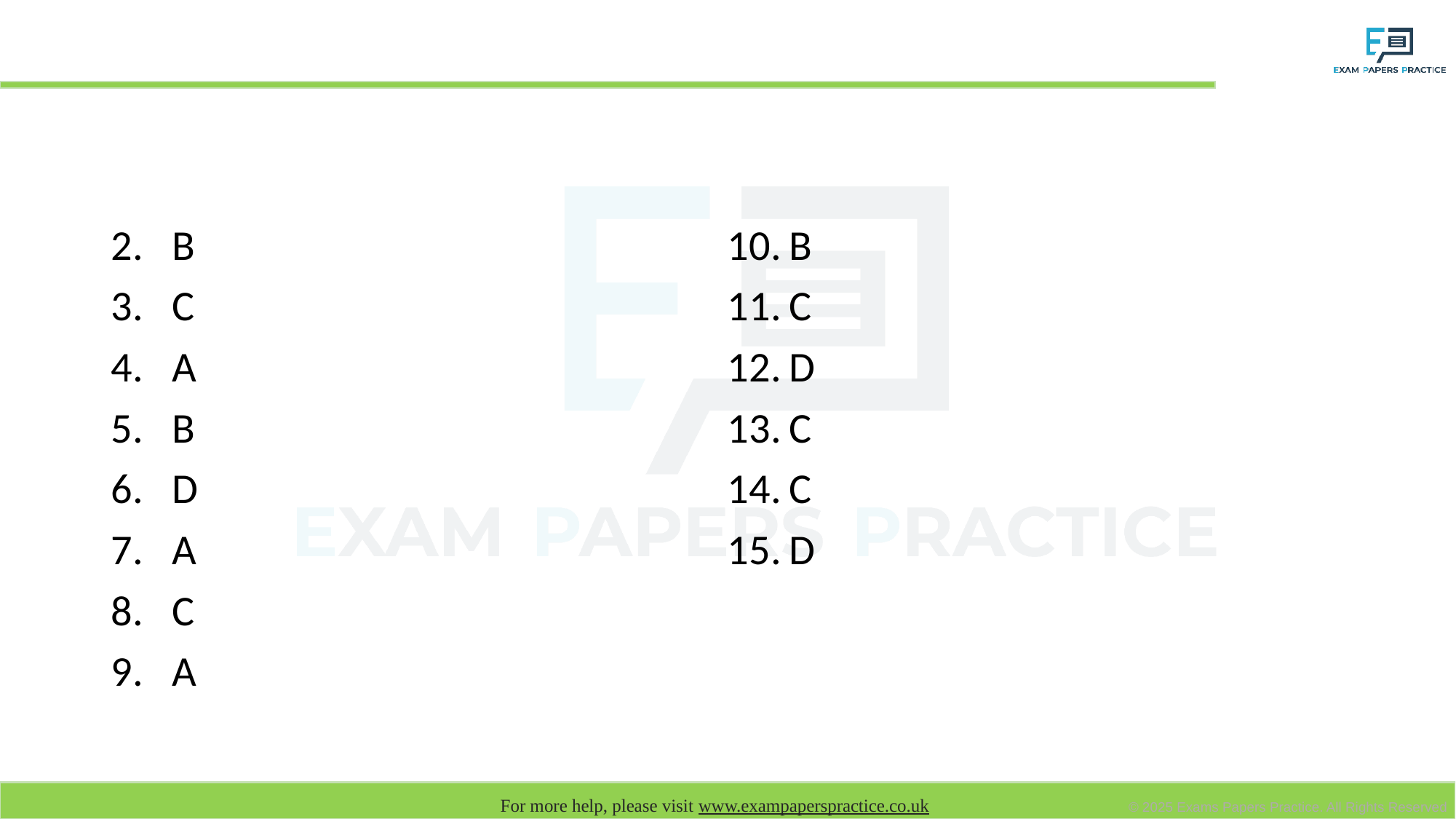

# Answers by slide
B
C
A
B
D
A
C
A
B
C
D
C
C
D